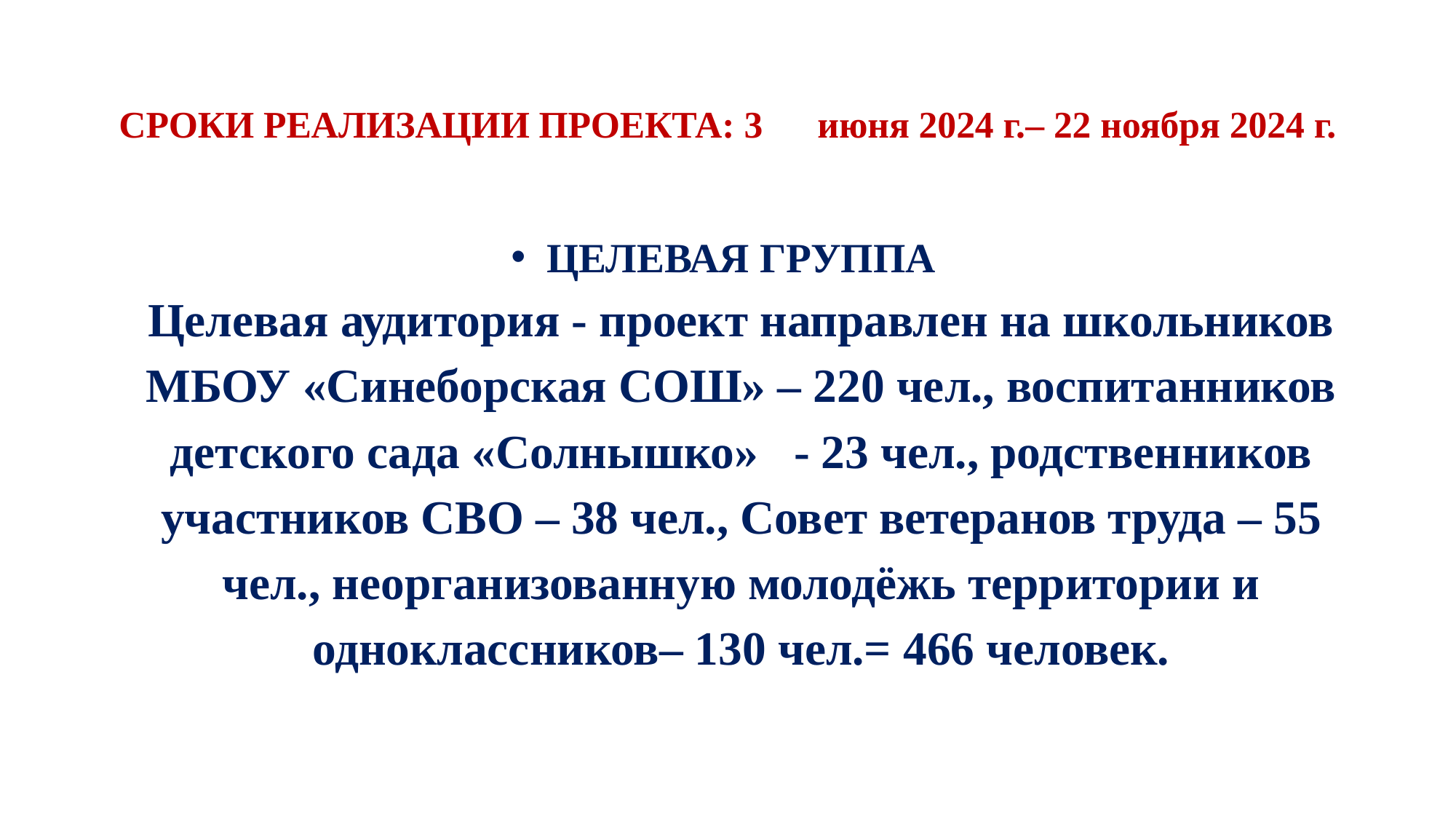

# СРОКИ РЕАЛИЗАЦИИ ПРОЕКТА: 3 	июня 2024 г.– 22 ноября 2024 г.
ЦЕЛЕВАЯ ГРУППА
Целевая аудитория - проект направлен на школьников МБОУ «Синеборская СОШ» – 220 чел., воспитанников детского сада «Солнышко»   - 23 чел., родственников участников СВО – 38 чел., Совет ветеранов труда – 55 чел., неорганизованную молодёжь территории и одноклассников– 130 чел.= 466 человек.